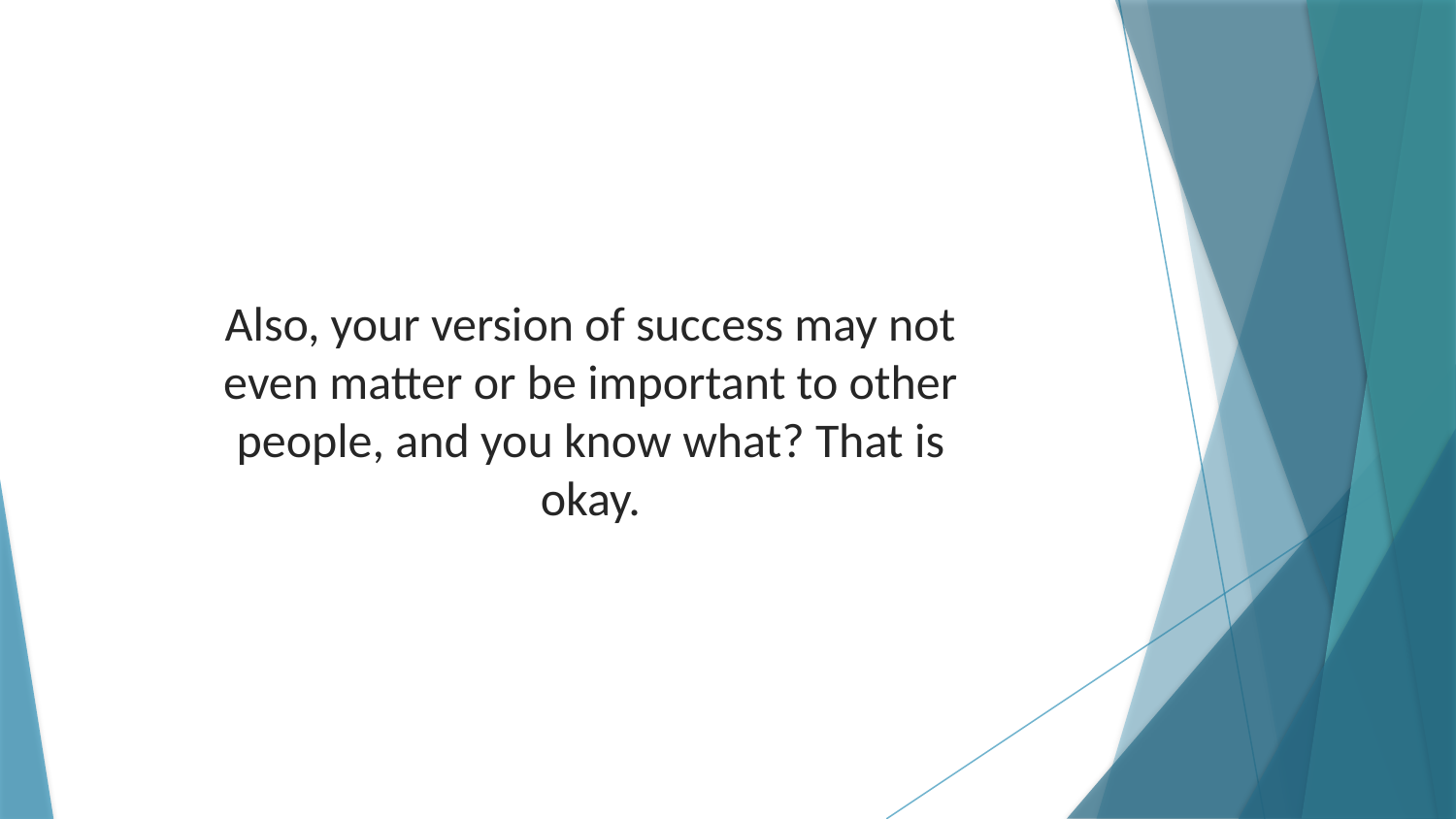

Also, your version of success may not even matter or be important to other people, and you know what? That is okay.